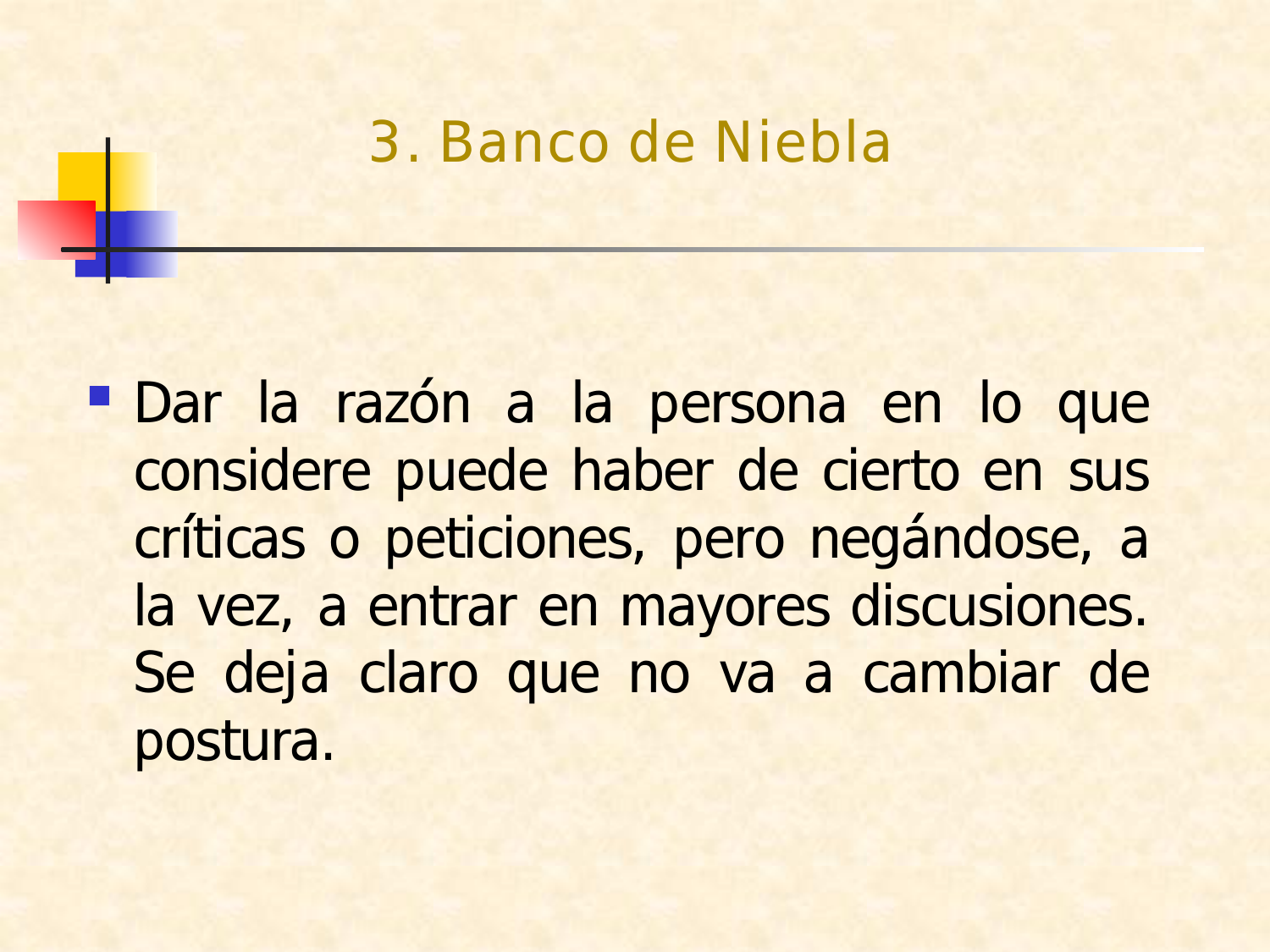

# 3. Banco de Niebla
Dar la razón a la persona en lo que considere puede haber de cierto en sus críticas o peticiones, pero negándose, a la vez, a entrar en mayores discusiones. Se deja claro que no va a cambiar de postura.